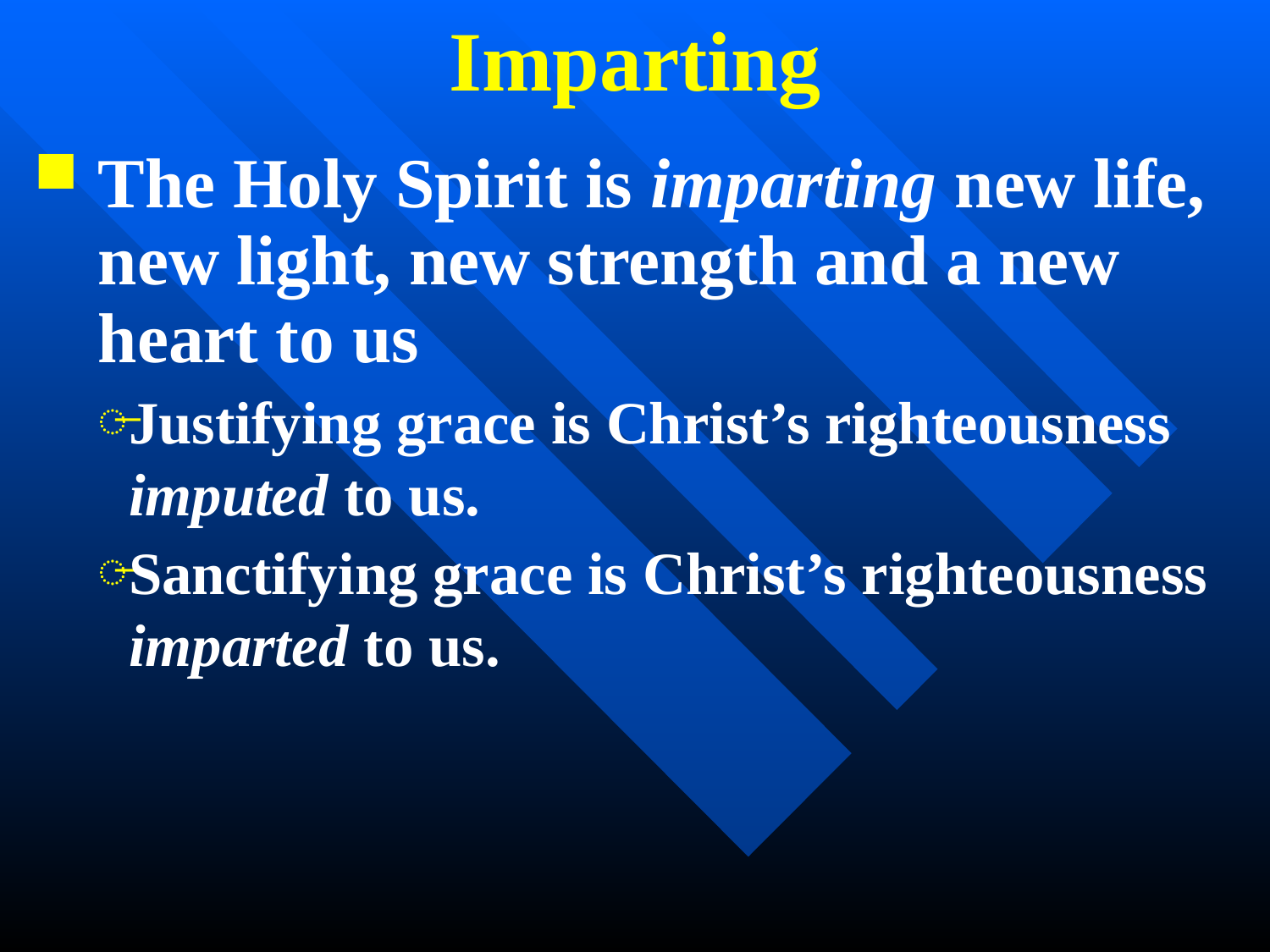

Imparting
The Holy Spirit is imparting new life, new light, new strength and a new heart to us
Justifying grace is Christ’s righteousness imputed to us.
Sanctifying grace is Christ’s righteousness imparted to us.